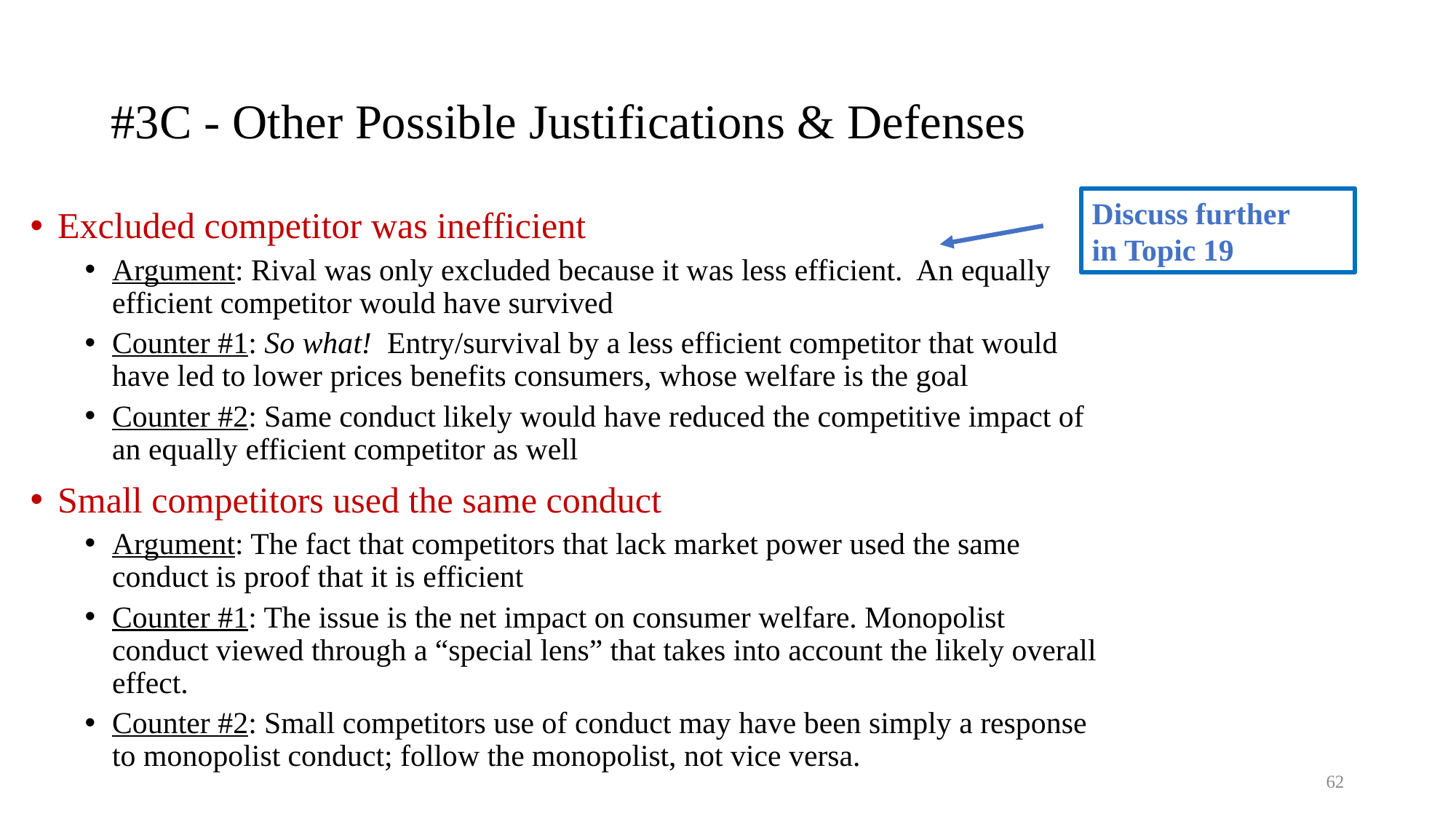

# #3C - Other Possible Justifications & Defenses
Discuss further
in Topic 19
Excluded competitor was inefficient
Argument: Rival was only excluded because it was less efficient.  An equally efficient competitor would have survived
Counter #1: So what!  Entry/survival by a less efficient competitor that would have led to lower prices benefits consumers, whose welfare is the goal
Counter #2: Same conduct likely would have reduced the competitive impact of an equally efficient competitor as well
Small competitors used the same conduct
Argument: The fact that competitors that lack market power used the same conduct is proof that it is efficient
Counter #1: The issue is the net impact on consumer welfare. Monopolist conduct viewed through a “special lens” that takes into account the likely overall effect.
Counter #2: Small competitors use of conduct may have been simply a response to monopolist conduct; follow the monopolist, not vice versa.

62